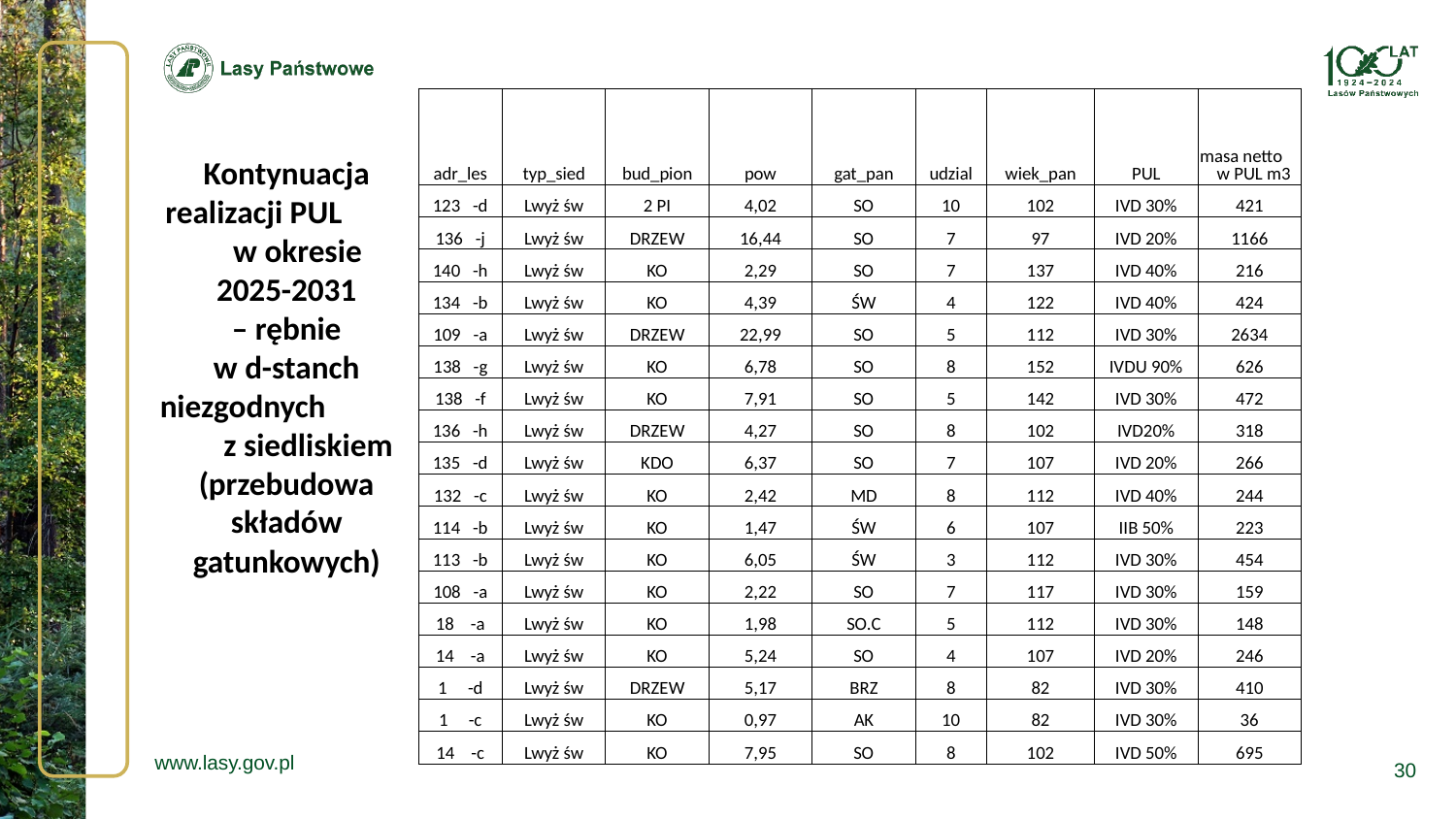

| adr\_les | typ\_sied | bud\_pion | pow | gat\_pan | udzial | wiek\_pan | PUL | masa netto w PUL m3 |
| --- | --- | --- | --- | --- | --- | --- | --- | --- |
| 123 -d | Lwyż św | 2 PI | 4,02 | SO | 10 | 102 | IVD 30% | 421 |
| 136 -j | Lwyż św | DRZEW | 16,44 | SO | 7 | 97 | IVD 20% | 1166 |
| 140 -h | Lwyż św | KO | 2,29 | SO | 7 | 137 | IVD 40% | 216 |
| 134 -b | Lwyż św | KO | 4,39 | ŚW | 4 | 122 | IVD 40% | 424 |
| 109 -a | Lwyż św | DRZEW | 22,99 | SO | 5 | 112 | IVD 30% | 2634 |
| 138 -g | Lwyż św | KO | 6,78 | SO | 8 | 152 | IVDU 90% | 626 |
| 138 -f | Lwyż św | KO | 7,91 | SO | 5 | 142 | IVD 30% | 472 |
| 136 -h | Lwyż św | DRZEW | 4,27 | SO | 8 | 102 | IVD20% | 318 |
| 135 -d | Lwyż św | KDO | 6,37 | SO | 7 | 107 | IVD 20% | 266 |
| 132 -c | Lwyż św | KO | 2,42 | MD | 8 | 112 | IVD 40% | 244 |
| 114 -b | Lwyż św | KO | 1,47 | ŚW | 6 | 107 | IIB 50% | 223 |
| 113 -b | Lwyż św | KO | 6,05 | ŚW | 3 | 112 | IVD 30% | 454 |
| 108 -a | Lwyż św | KO | 2,22 | SO | 7 | 117 | IVD 30% | 159 |
| 18 -a | Lwyż św | KO | 1,98 | SO.C | 5 | 112 | IVD 30% | 148 |
| 14 -a | Lwyż św | KO | 5,24 | SO | 4 | 107 | IVD 20% | 246 |
| 1 -d | Lwyż św | DRZEW | 5,17 | BRZ | 8 | 82 | IVD 30% | 410 |
| 1 -c | Lwyż św | KO | 0,97 | AK | 10 | 82 | IVD 30% | 36 |
| 14 -c | Lwyż św | KO | 7,95 | SO | 8 | 102 | IVD 50% | 695 |
Kontynuacja
 realizacji PUL               w okresie
2025-2031
 – rębnie
w d-stanch niezgodnych                   z siedliskiem (przebudowa składów gatunkowych)